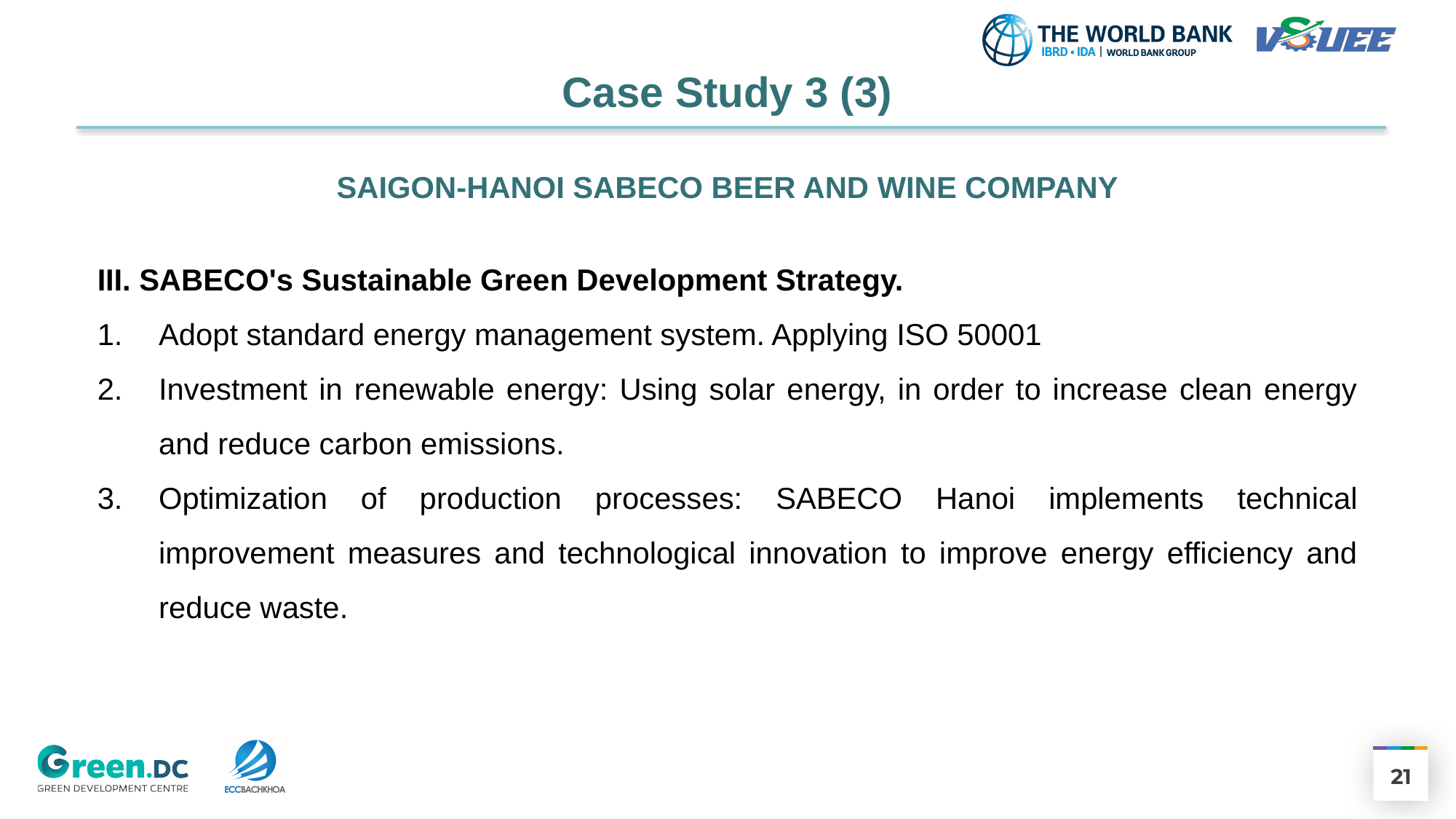

Case Study 3 (3)
SAIGON-HANOI SABECO BEER AND WINE COMPANY

III. SABECO's Sustainable Green Development Strategy.
Adopt standard energy management system. Applying ISO 50001
Investment in renewable energy: Using solar energy, in order to increase clean energy and reduce carbon emissions.
Optimization of production processes: SABECO Hanoi implements technical improvement measures and technological innovation to improve energy efficiency and reduce waste.​